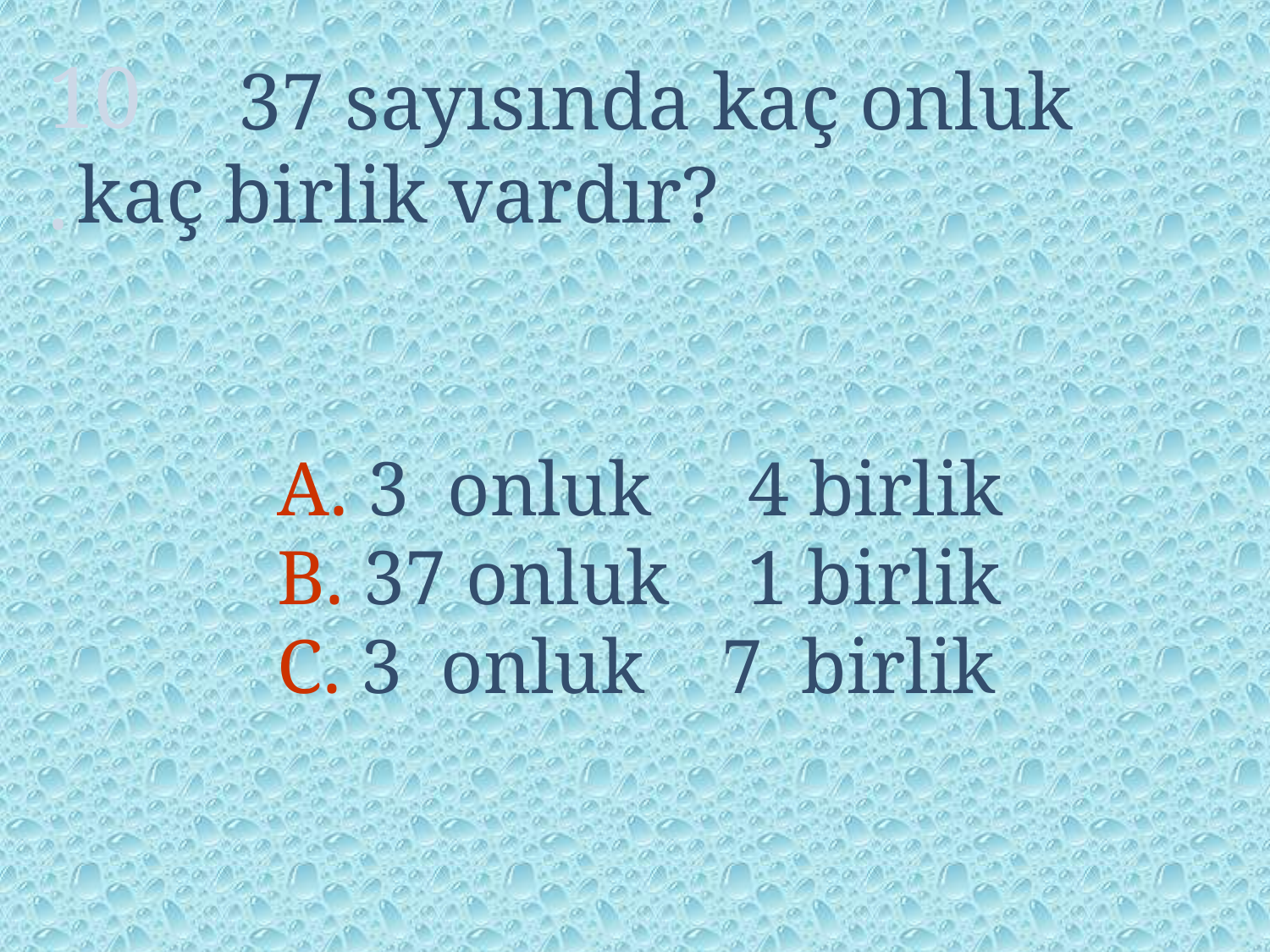

10.
        37 sayısında kaç onluk kaç birlik vardır?
A. 3  onluk     4 birlik
B. 37 onluk    1 birlik
C. 3  onluk    7  birlik